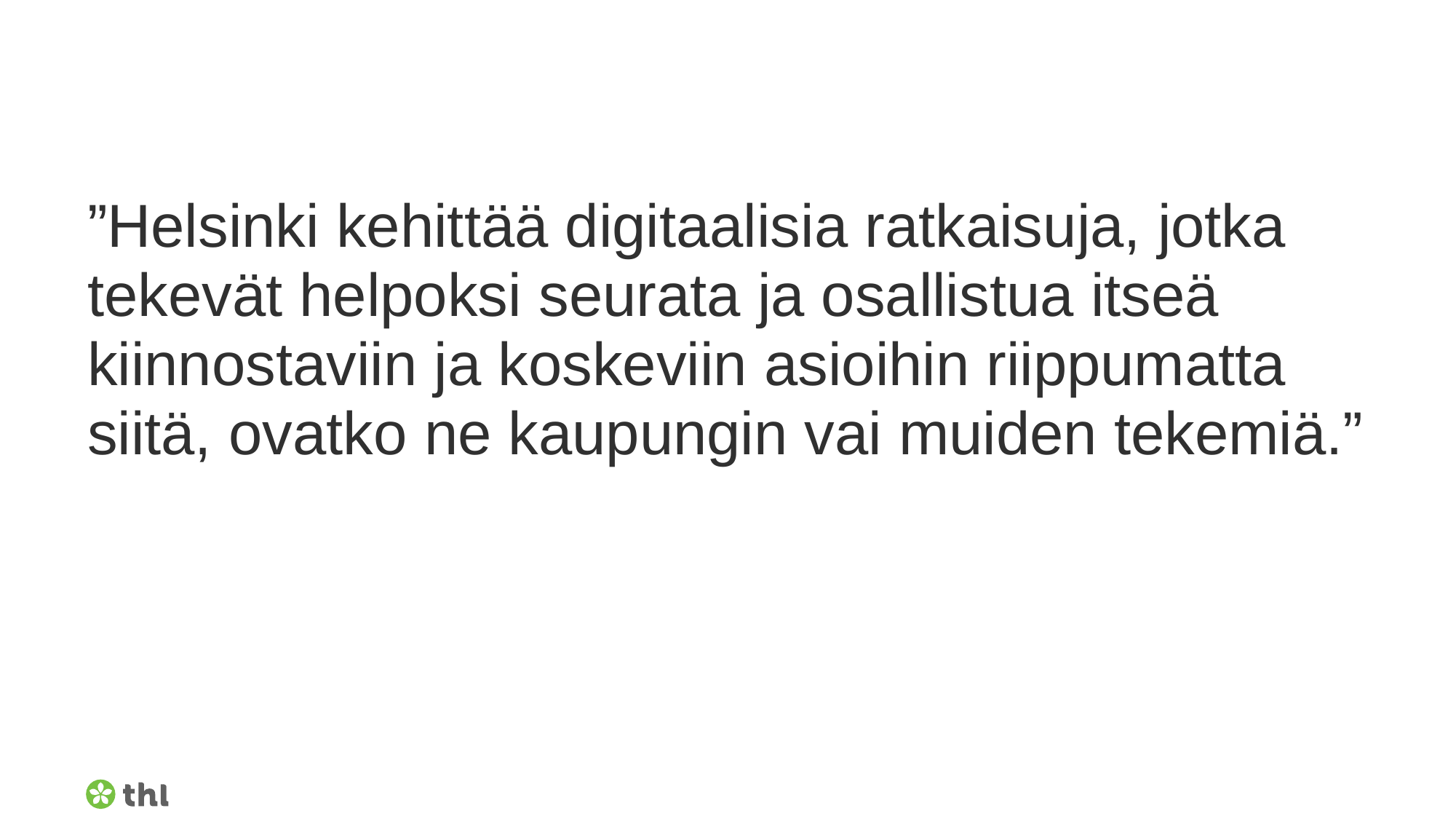

#
”Helsinki kehittää digitaalisia ratkaisuja, jotka tekevät helpoksi seurata ja osallistua itseä kiinnostaviin ja koskeviin asioihin riippumatta siitä, ovatko ne kaupungin vai muiden tekemiä.”
5